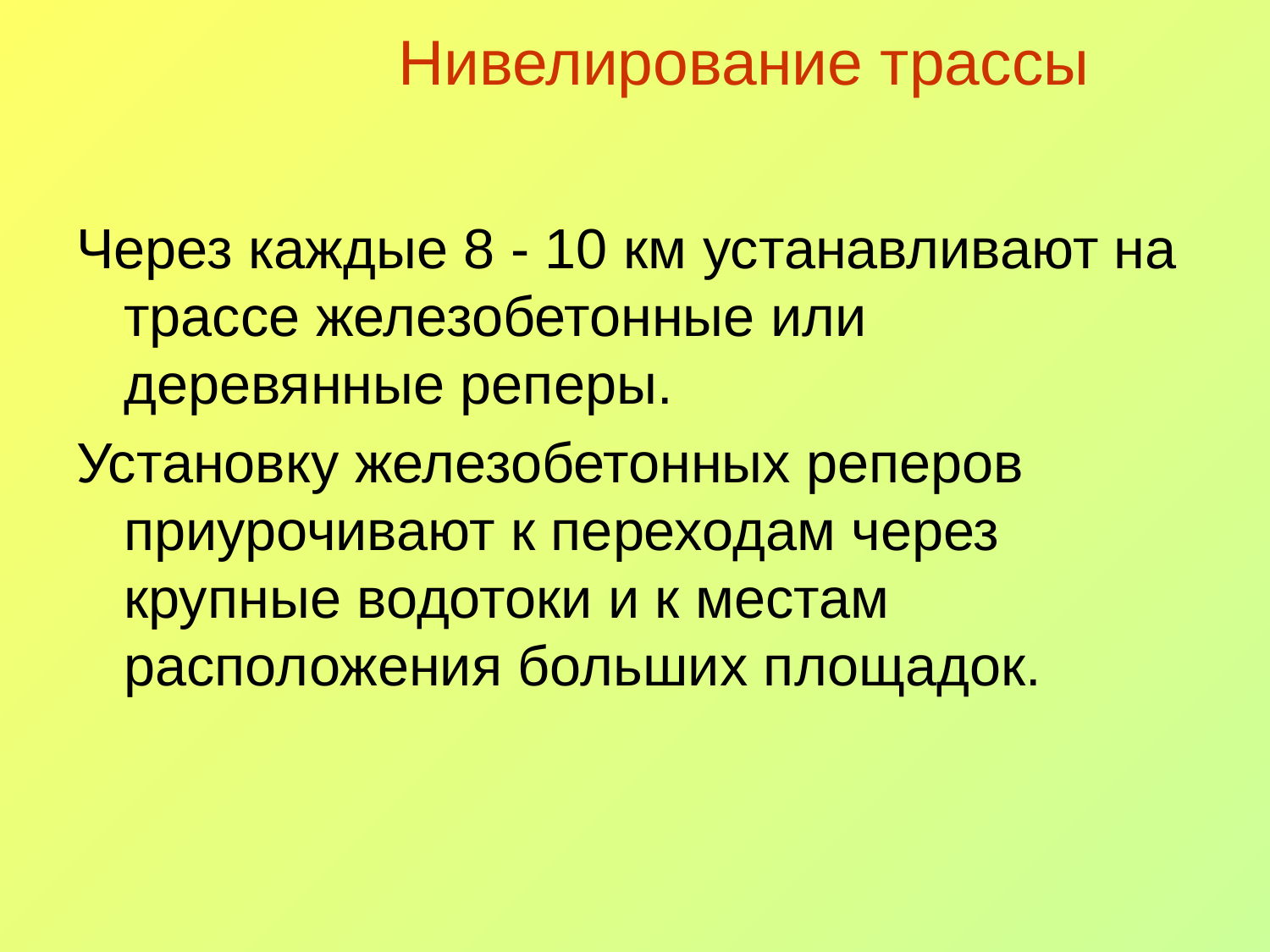

Нивелирование трассы
Через каждые 8 - 10 км устанавливают на трассе железобетонные или деревянные реперы.
Установку железобетонных реперов приурочивают к переходам через крупные водотоки и к местам расположения больших площадок.